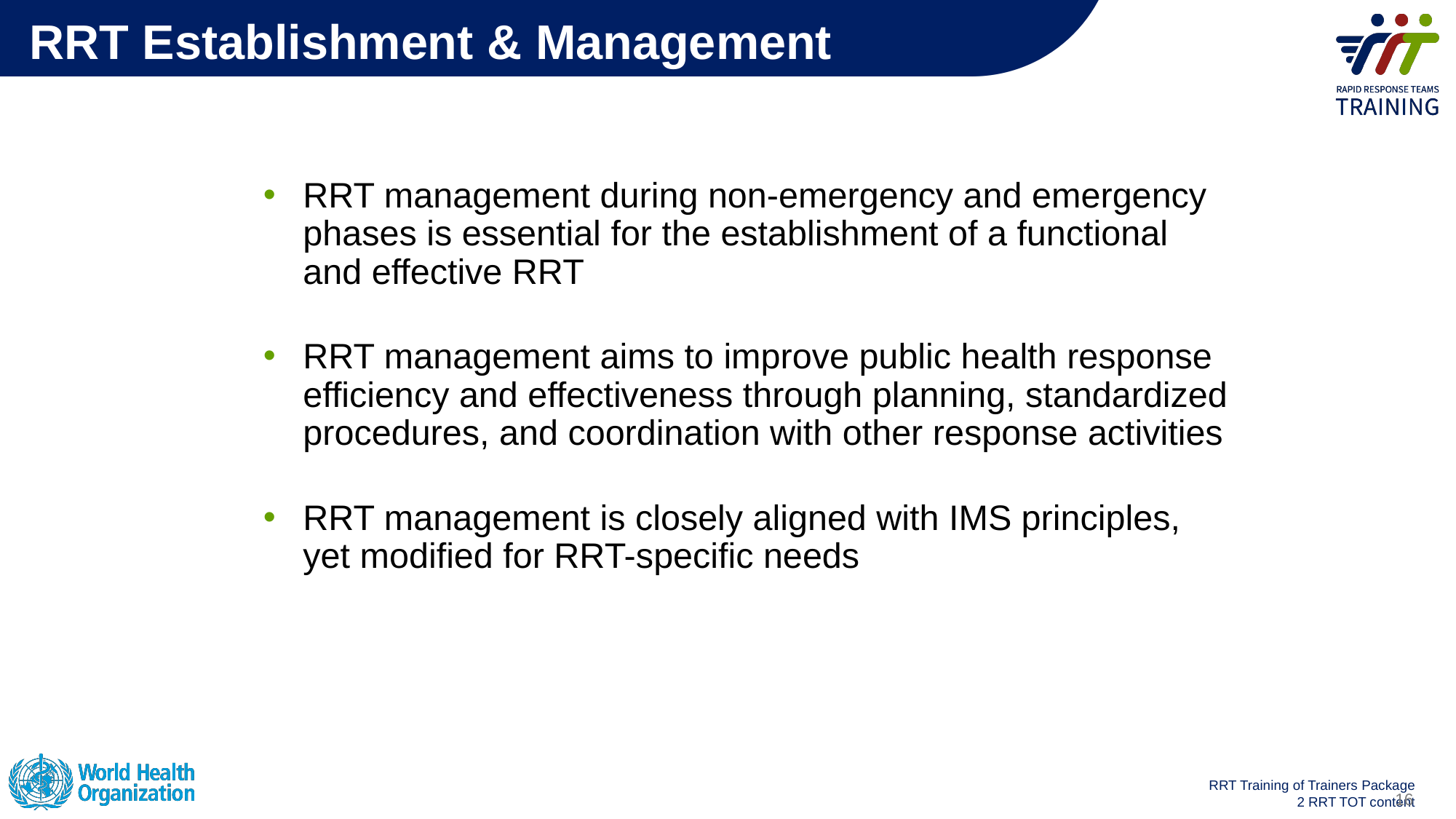

RRT Establishment & Management
RRT management during non-emergency and emergency phases is essential for the establishment of a functional and effective RRT

RRT management aims to improve public health response efficiency and effectiveness through planning, standardized procedures, and coordination with other response activities

RRT management is closely aligned with IMS principles, yet modified for RRT-specific needs